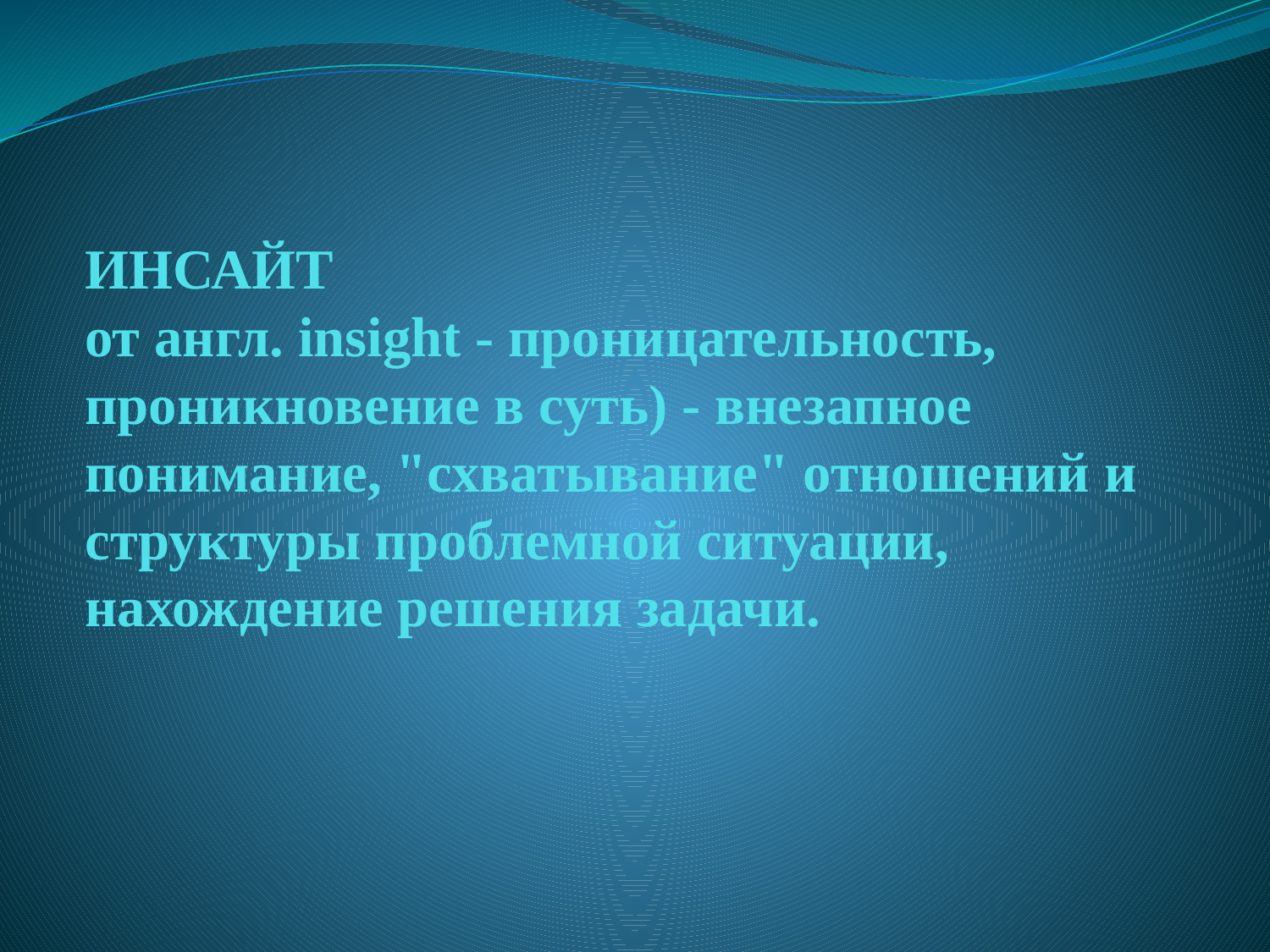

# ИНСАЙТ от англ. insight - проницательность, проникновение в суть) - внезапное понимание, "схватывание" отношений и структуры проблемной ситуации, нахождение решения задачи.